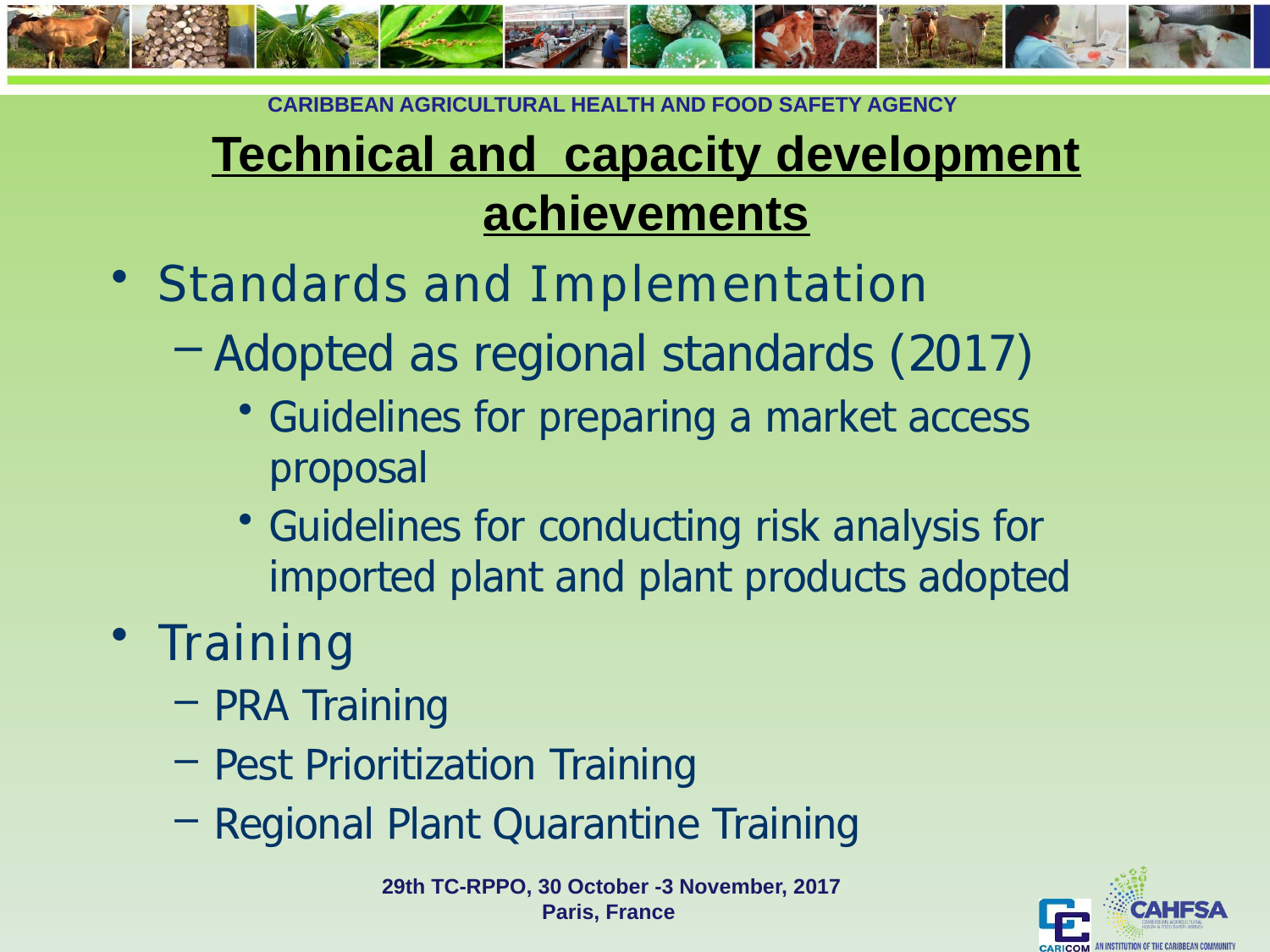

Technical and  capacity development achievements
Standards and Implementation
Adopted as regional standards (2017)
Guidelines for preparing a market access proposal
Guidelines for conducting risk analysis for imported plant and plant products adopted
Training
PRA Training
Pest Prioritization Training
Regional Plant Quarantine Training